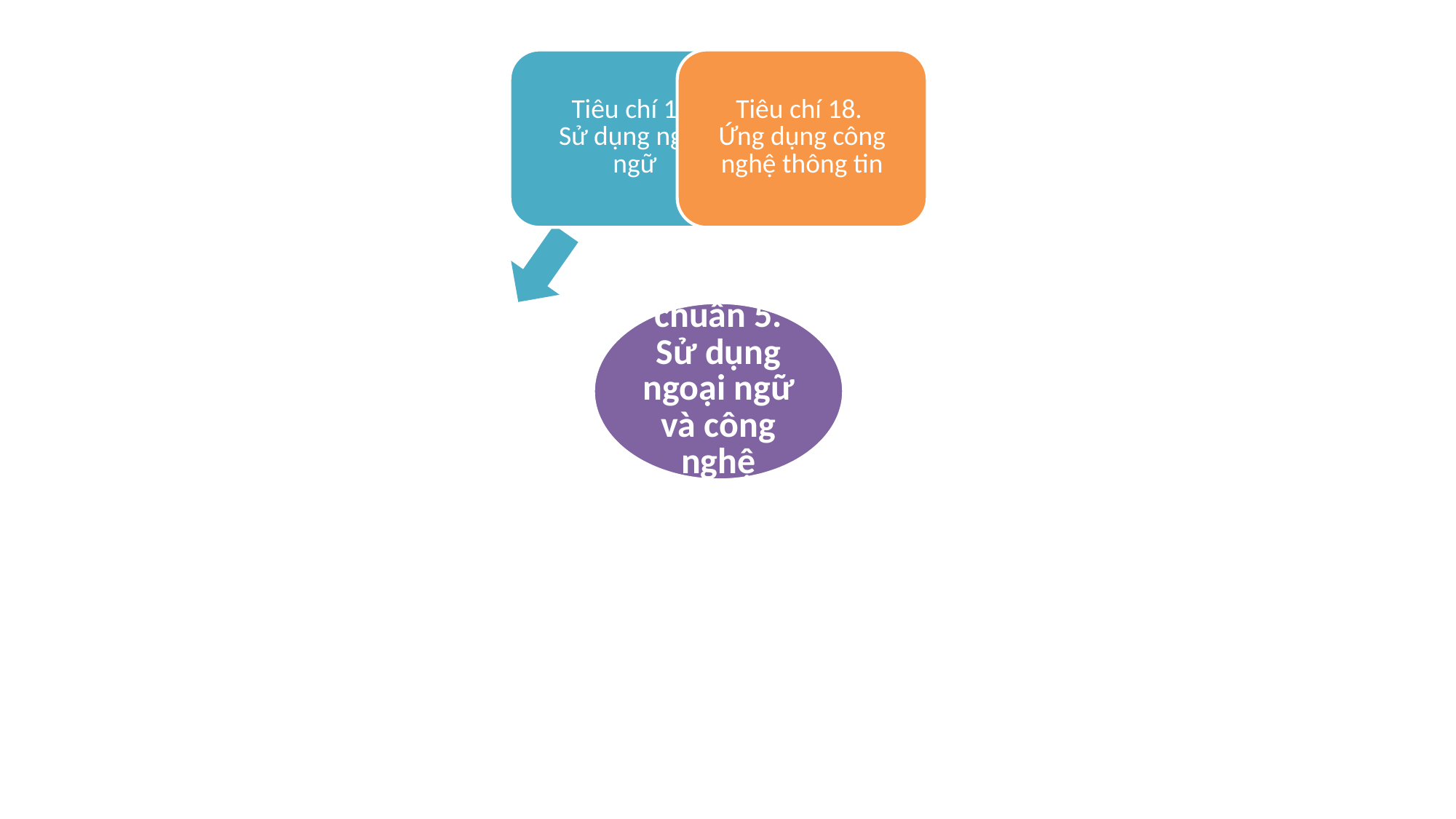

Tiêu chuẩn 5. Sử dụng ngoại ngữ và công nghệ thông tin
Tiêu chí 17.
 Sử dụng ngoại ngữ
Tiêu chí 18.